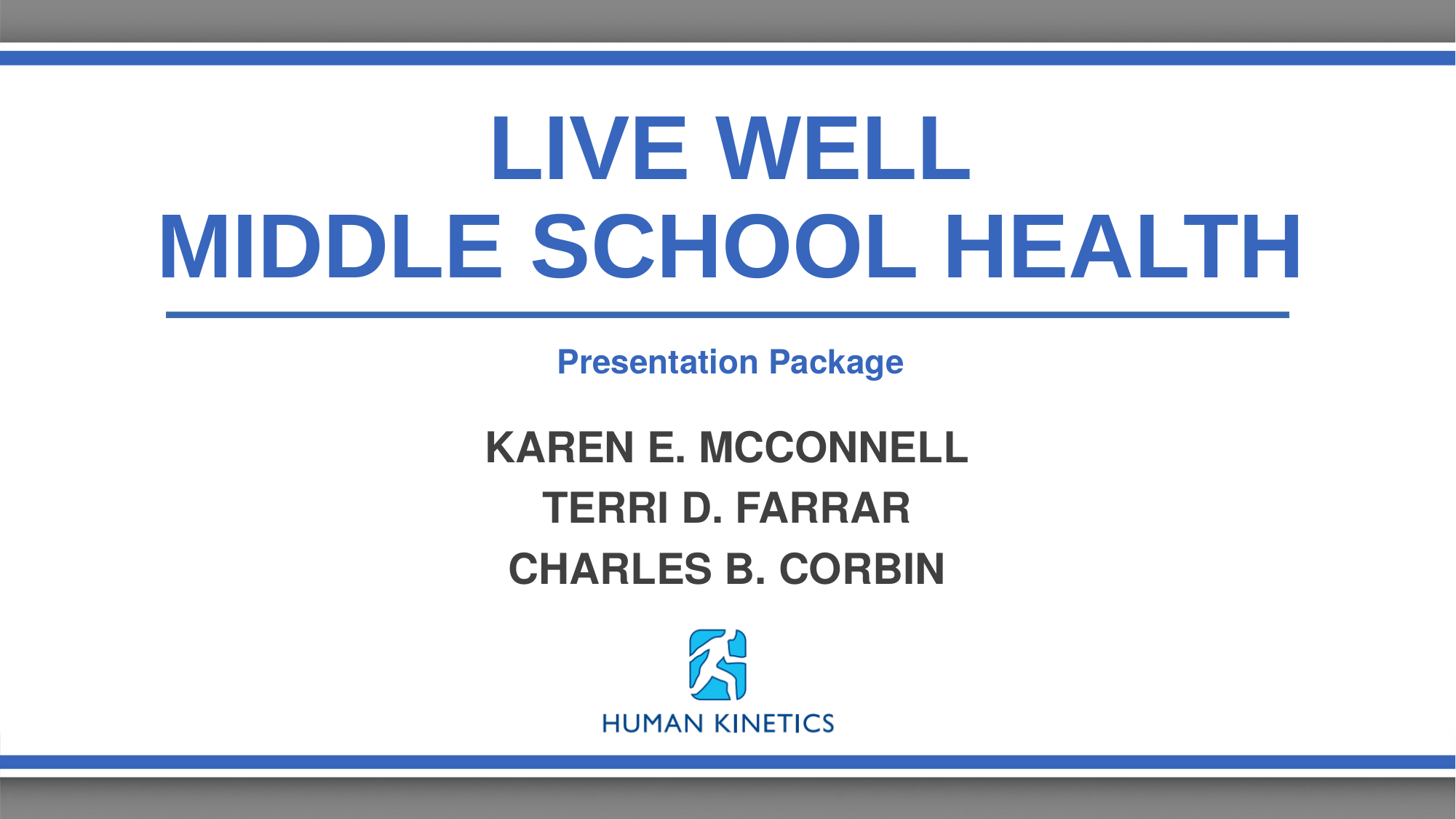

# LIVE WELL MIDDLE SCHOOL HEALTH
Presentation Package

KAREN E. MCCONNELL
TERRI D. FARRAR
CHARLES B. CORBIN